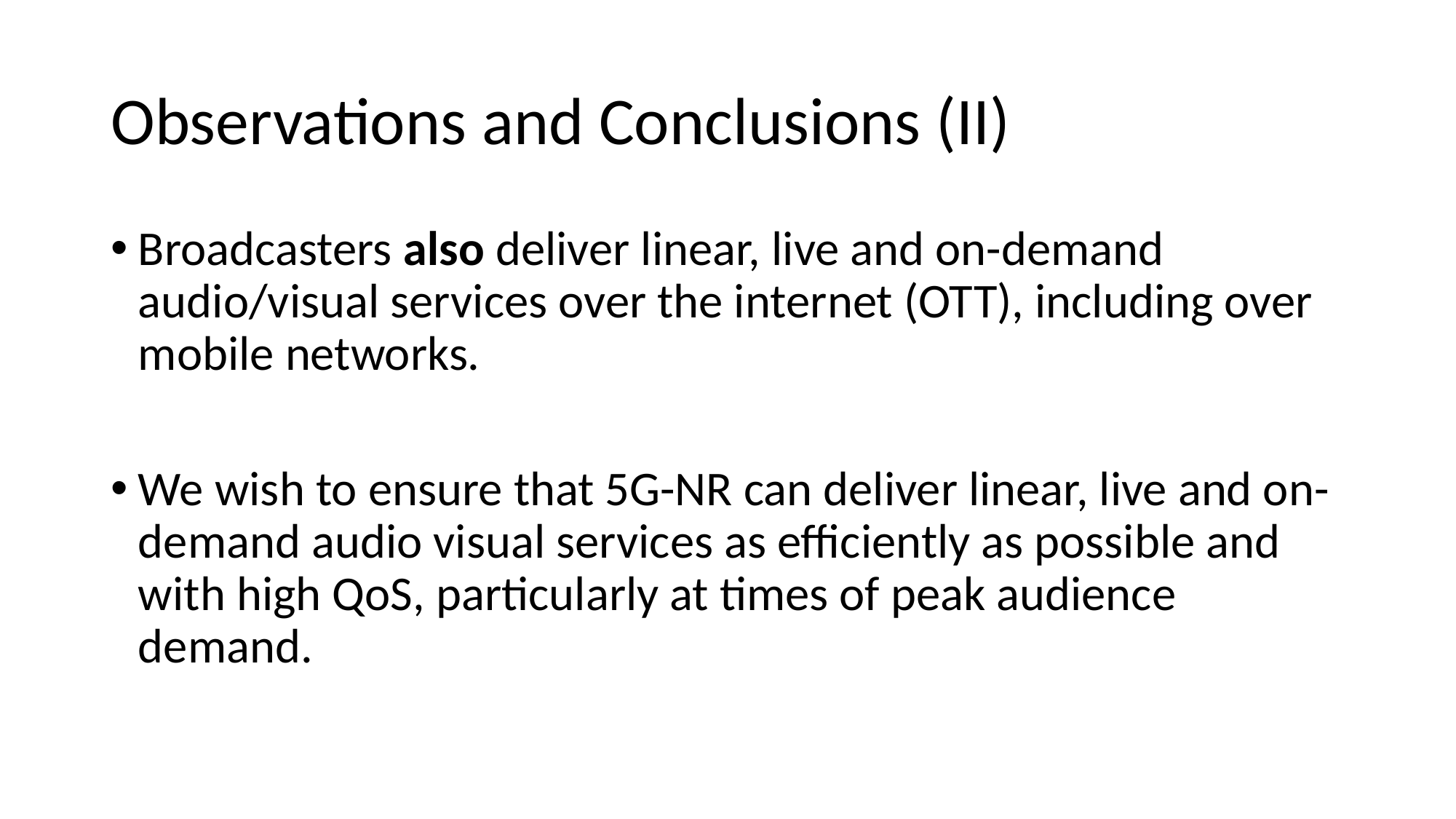

# Observations and Conclusions (II)
Broadcasters also deliver linear, live and on-demand audio/visual services over the internet (OTT), including over mobile networks.

We wish to ensure that 5G-NR can deliver linear, live and on-demand audio visual services as efficiently as possible and with high QoS, particularly at times of peak audience demand.